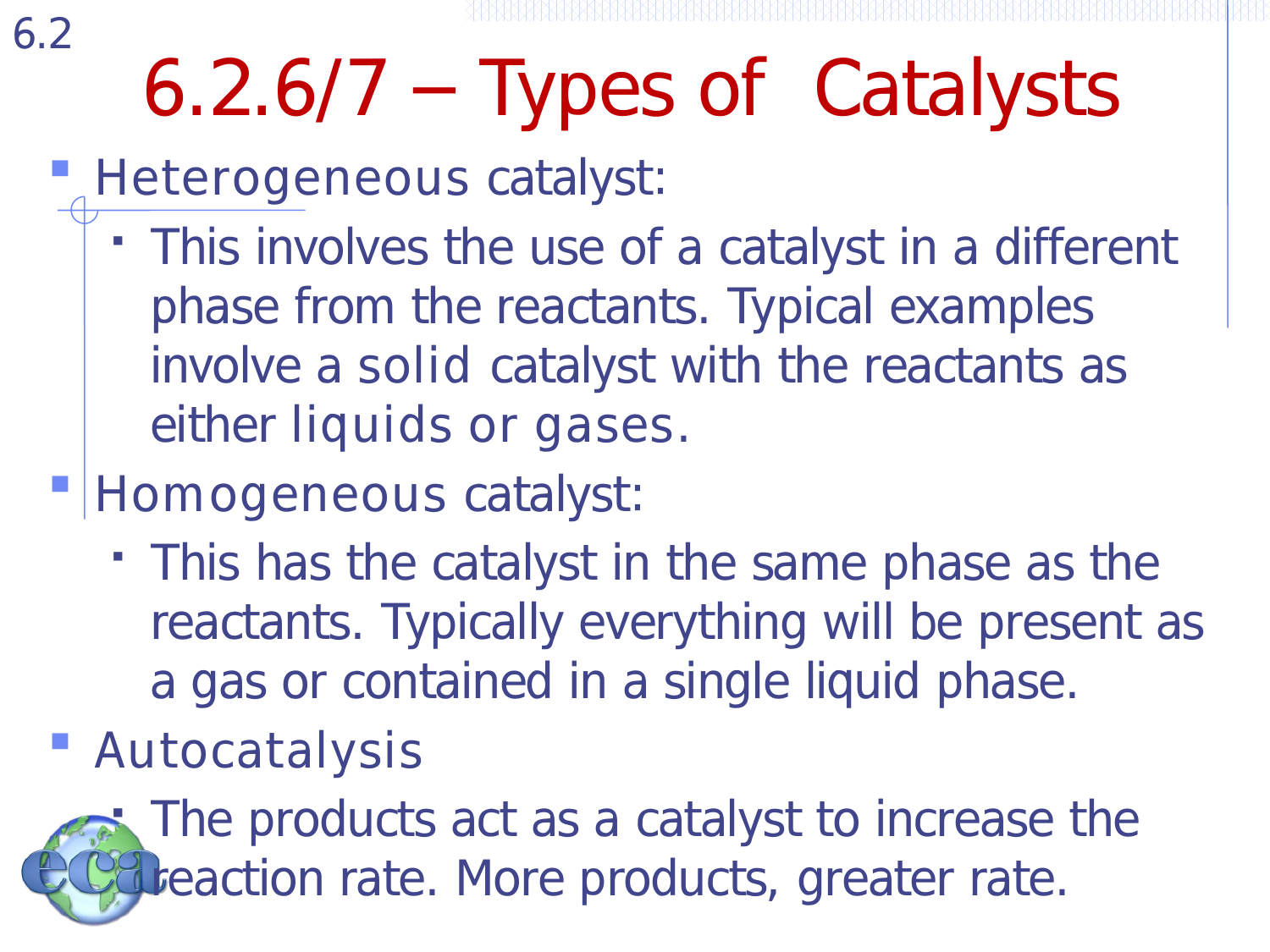

# 6.2.6/7 – Types of  Catalysts
Heterogeneous catalyst:
This involves the use of a catalyst in a different phase from the reactants. Typical examples involve a solid catalyst with the reactants as either liquids or gases.
Homogeneous catalyst:
This has the catalyst in the same phase as the reactants. Typically everything will be present as a gas or contained in a single liquid phase.
Autocatalysis
The products act as a catalyst to increase the reaction rate. More products, greater rate.